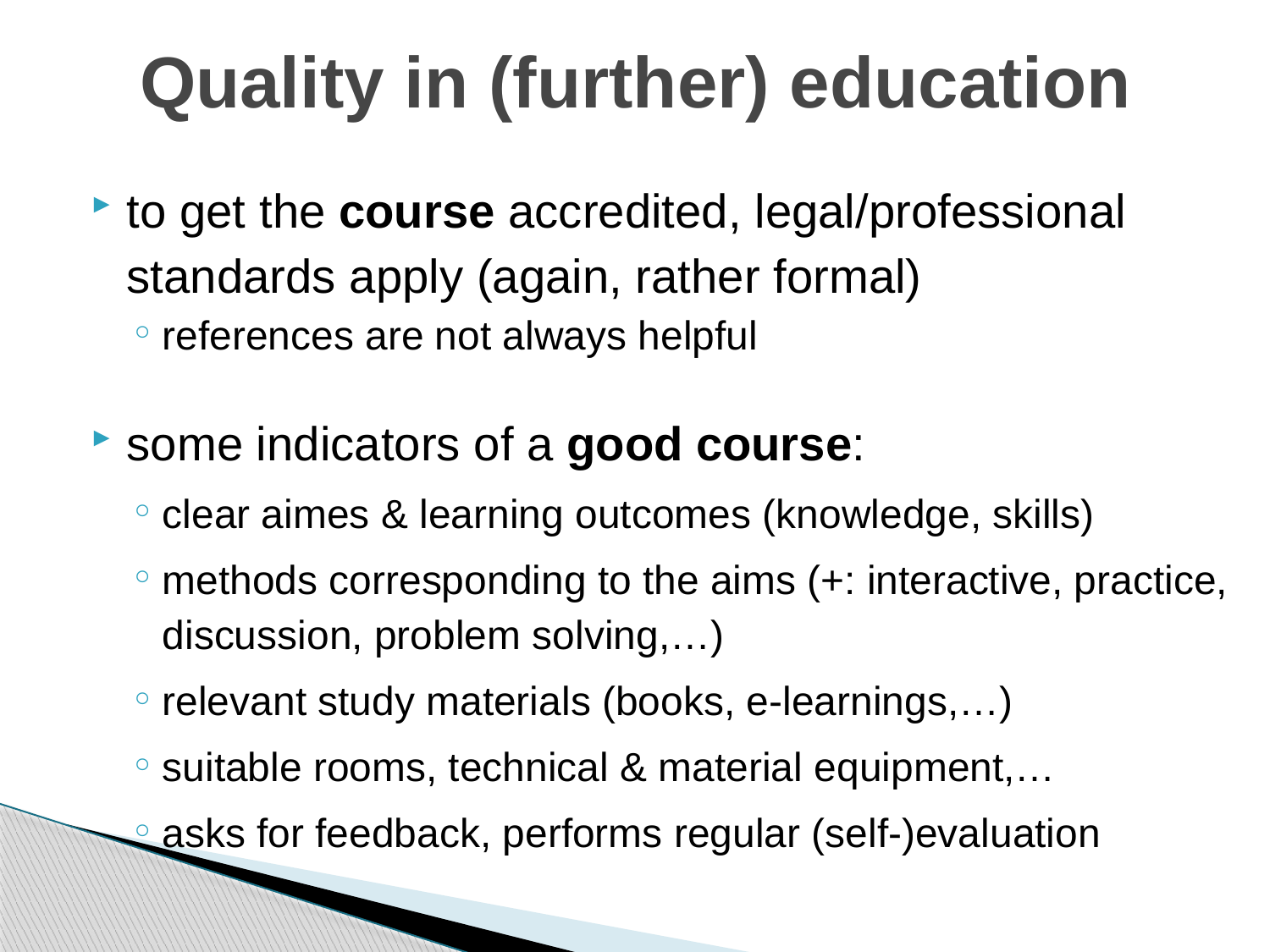

# Quality in (further) education
to get the course accredited, legal/professional standards apply (again, rather formal)
references are not always helpful

some indicators of a good course:
clear aimes & learning outcomes (knowledge, skills)
methods corresponding to the aims (+: interactive, practice, discussion, problem solving,…)
relevant study materials (books, e-learnings,…)
suitable rooms, technical & material equipment,…
asks for feedback, performs regular (self-)evaluation